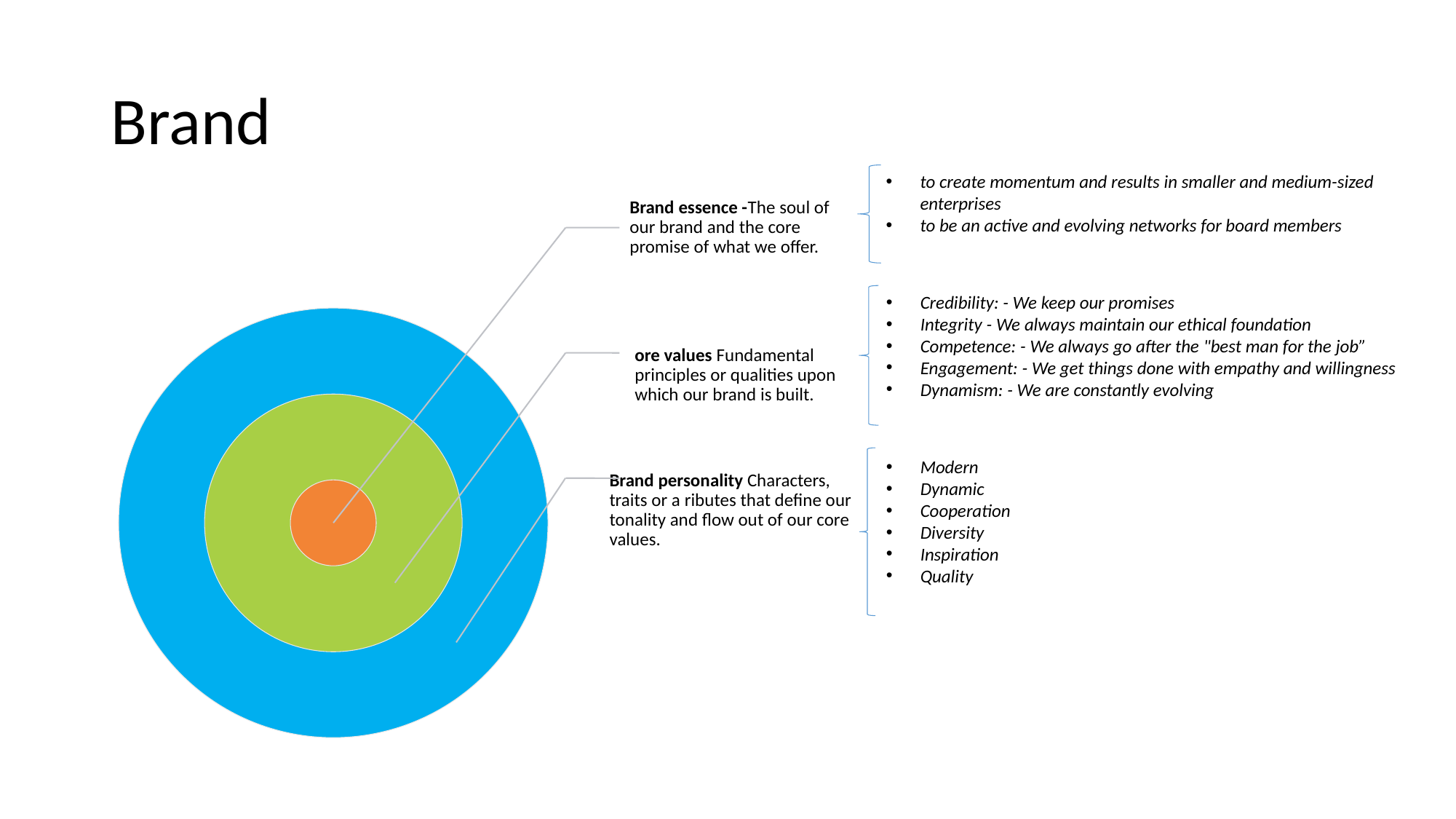

# Brand
Brand essence -The soul of our brand and the core promise of what we offer.
ore values Fundamental principles or qualities upon which our brand is built.
Brand personality Characters, traits or a ributes that define our tonality and flow out of our core values.

to create momentum and results in smaller and medium-sized enterprises
to be an active and evolving networks for board members

Credibility: - We keep our promises
Integrity - We always maintain our ethical foundation
Competence: - We always go after the "best man for the job”
Engagement: - We get things done with empathy and willingness
Dynamism: - We are constantly evolving

Modern
Dynamic
Cooperation
Diversity
Inspiration
Quality